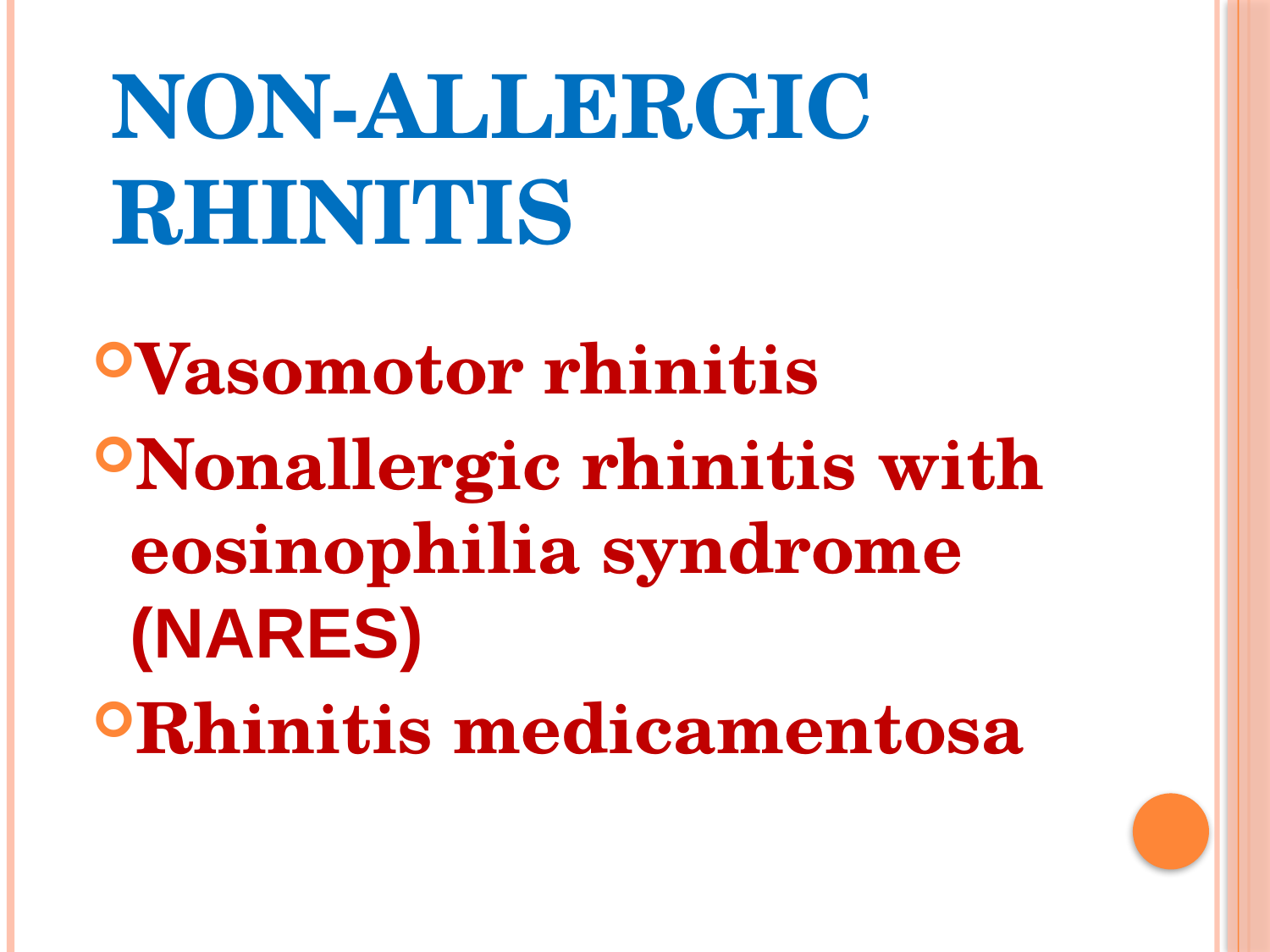

# Non-allergic rhinitis
Vasomotor rhinitis
Nonallergic rhinitis with eosinophilia syndrome (NARES)
Rhinitis medicamentosa